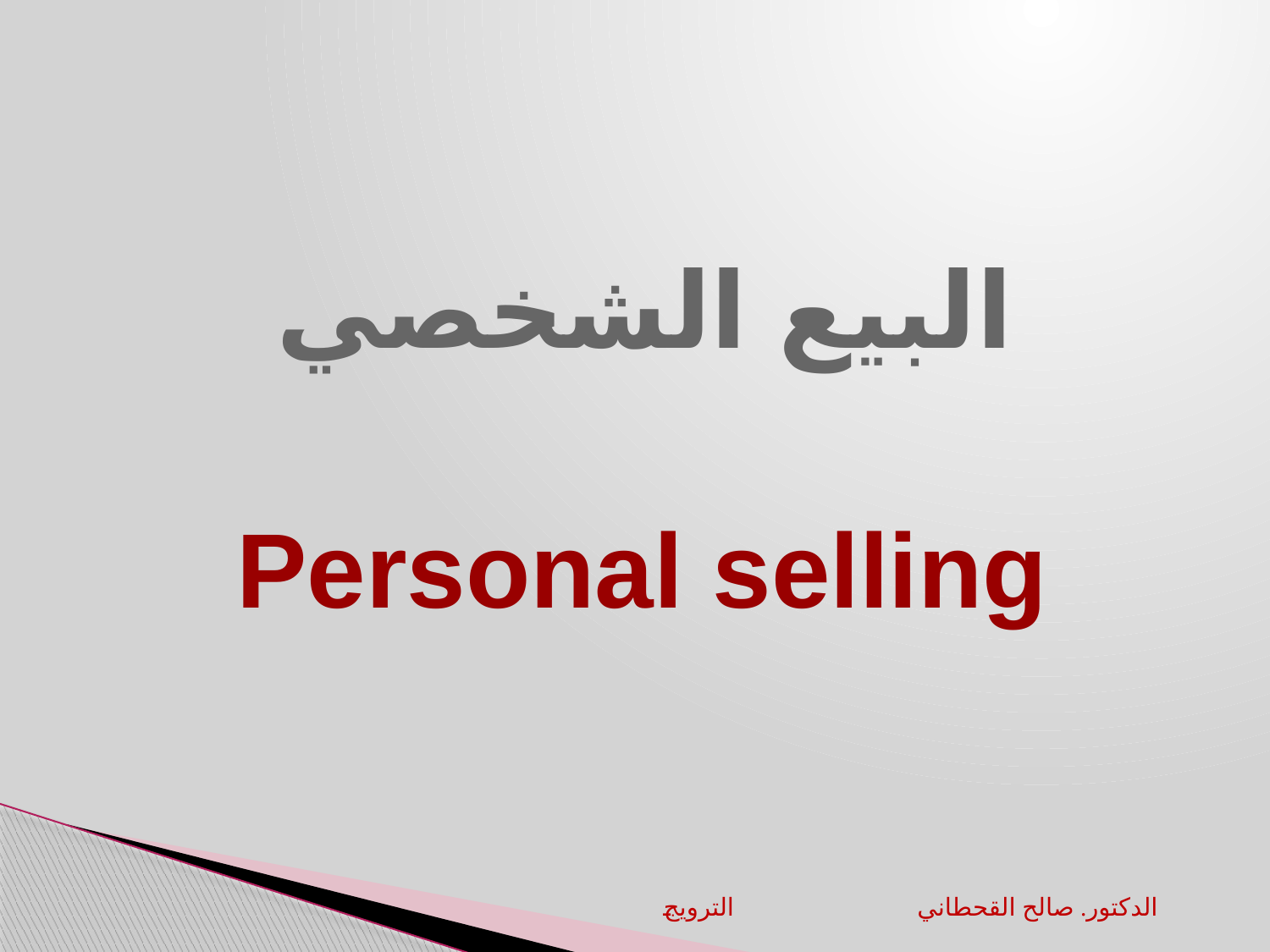

# البيع الشخصي
Personal selling
الترويج		الدكتور. صالح القحطاني